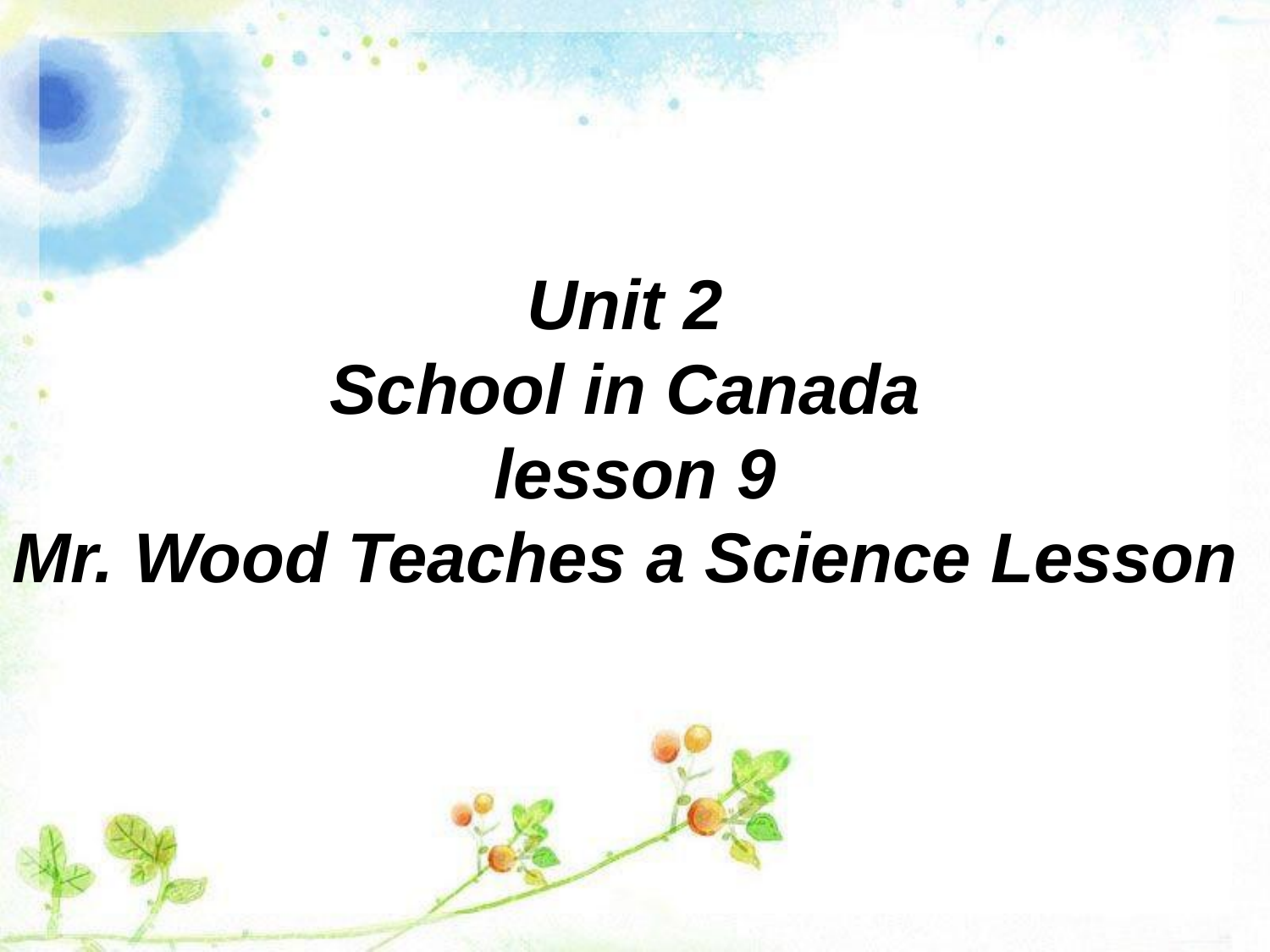

Unit 2
School in Canada
lesson 9
Mr. Wood Teaches a Science Lesson